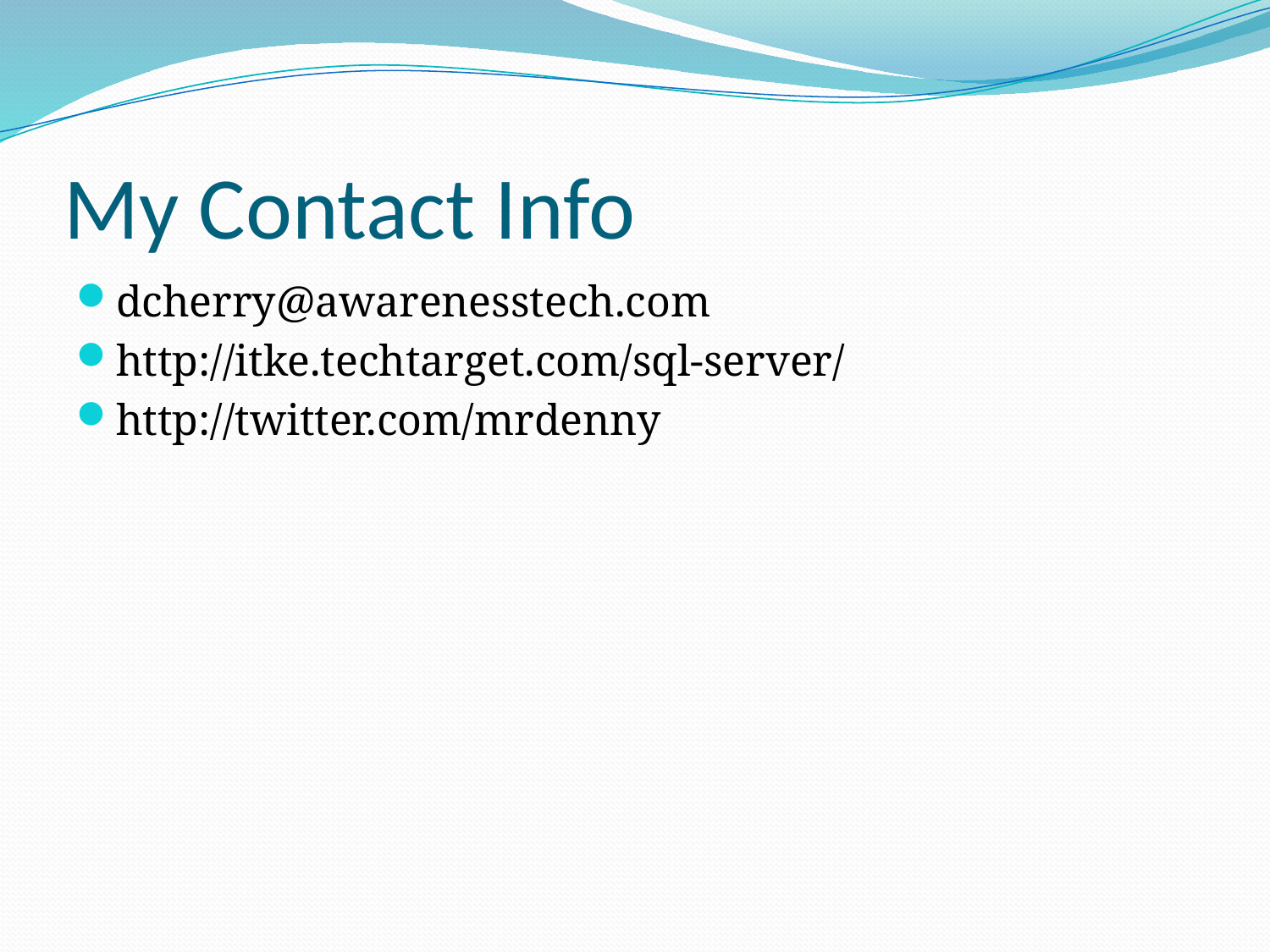

# My Contact Info
dcherry@awarenesstech.com
http://itke.techtarget.com/sql-server/
http://twitter.com/mrdenny